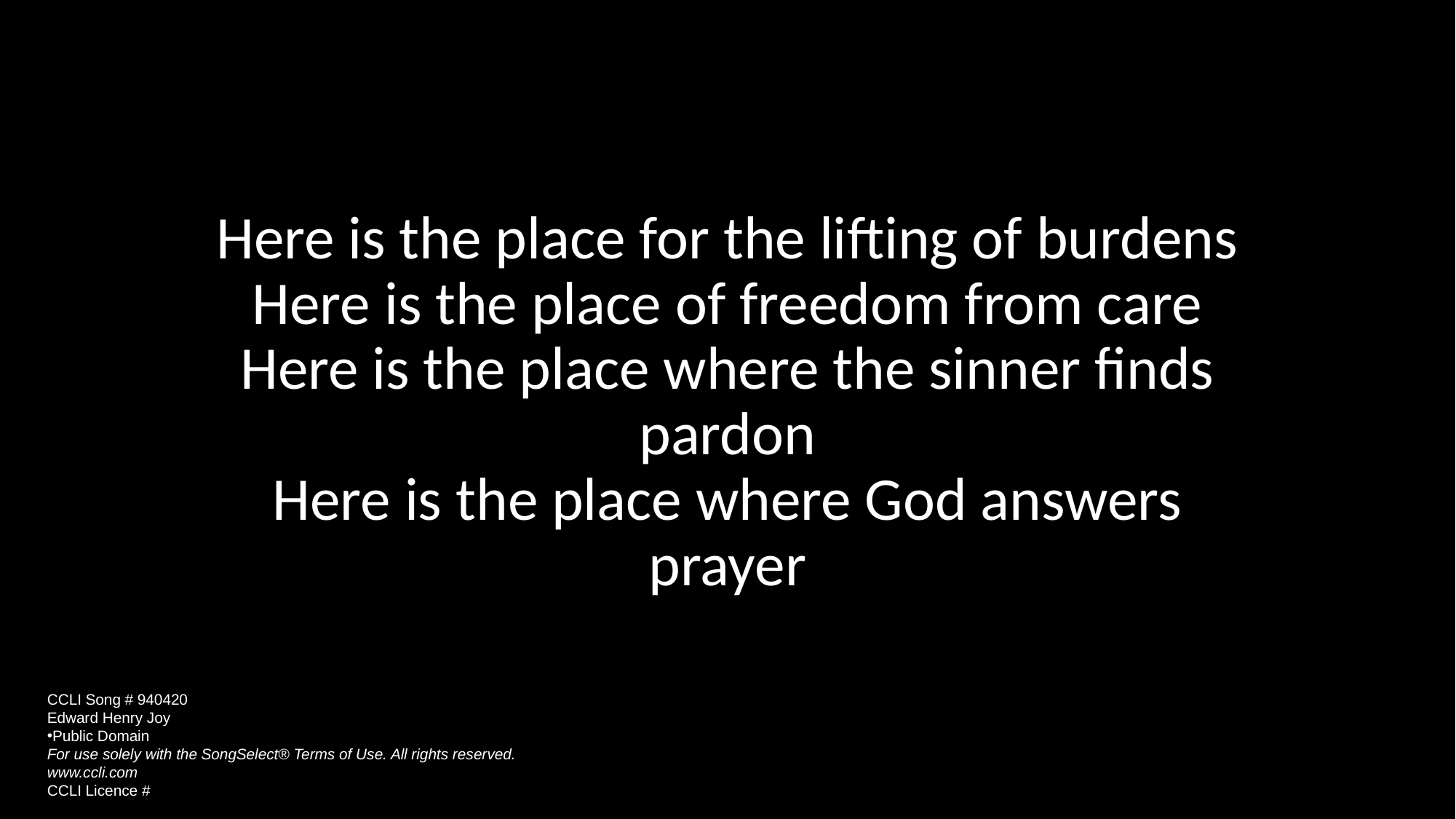

Here is the place for the lifting of burdens
Here is the place of freedom from care
Here is the place where the sinner finds pardon
Here is the place where God answers prayer
CCLI Song # 940420
Edward Henry Joy
Public Domain
For use solely with the SongSelect® Terms of Use. All rights reserved. www.ccli.com
CCLI Licence #